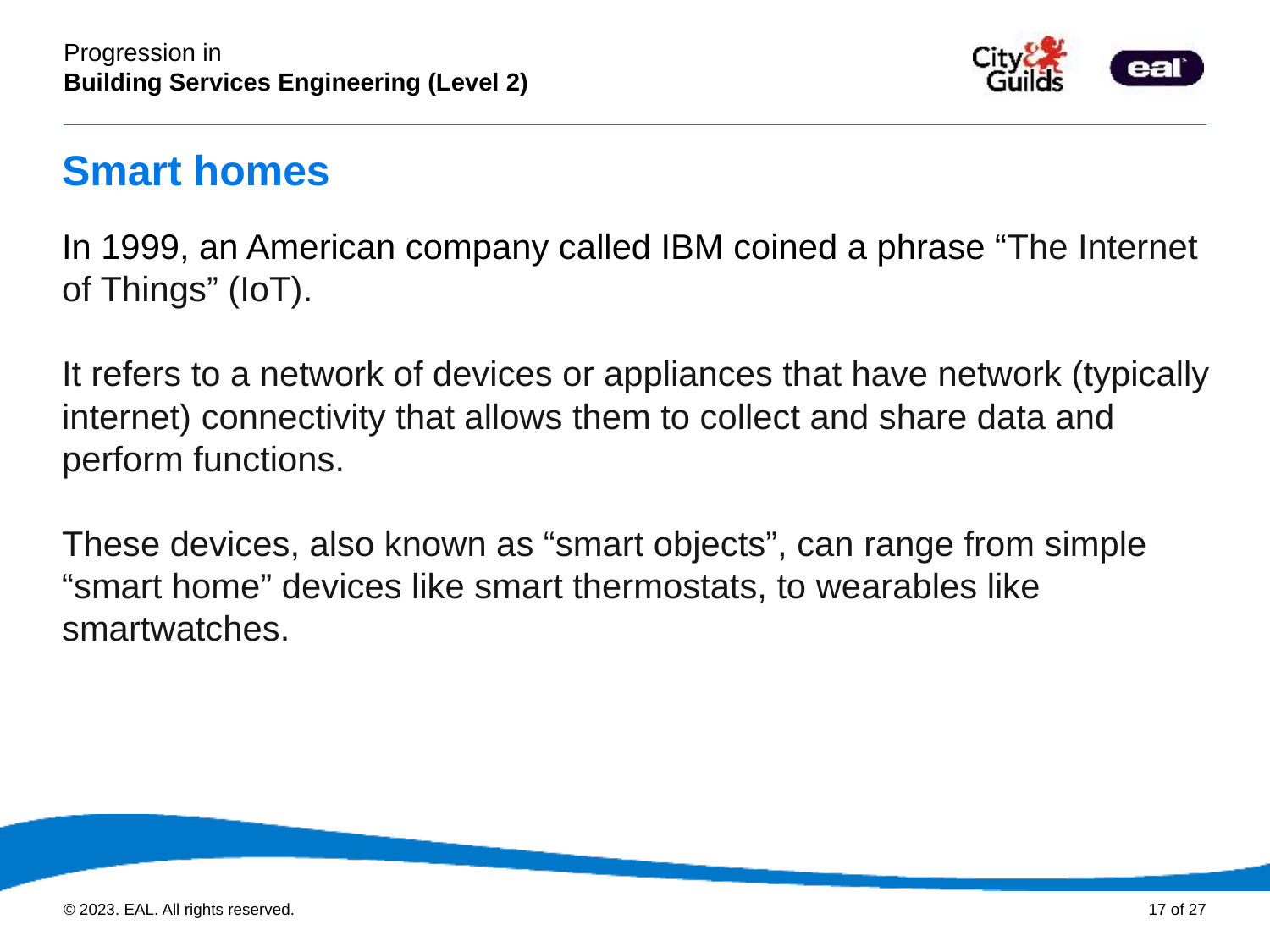

Smart homes

In 1999, an American company called IBM coined a phrase “The Internet of Things” (IoT).

It refers to a network of devices or appliances that have network (typically internet) connectivity that allows them to collect and share data and perform functions.

These devices, also known as “smart objects”, can range from simple “smart home” devices like smart thermostats, to wearables like smartwatches.